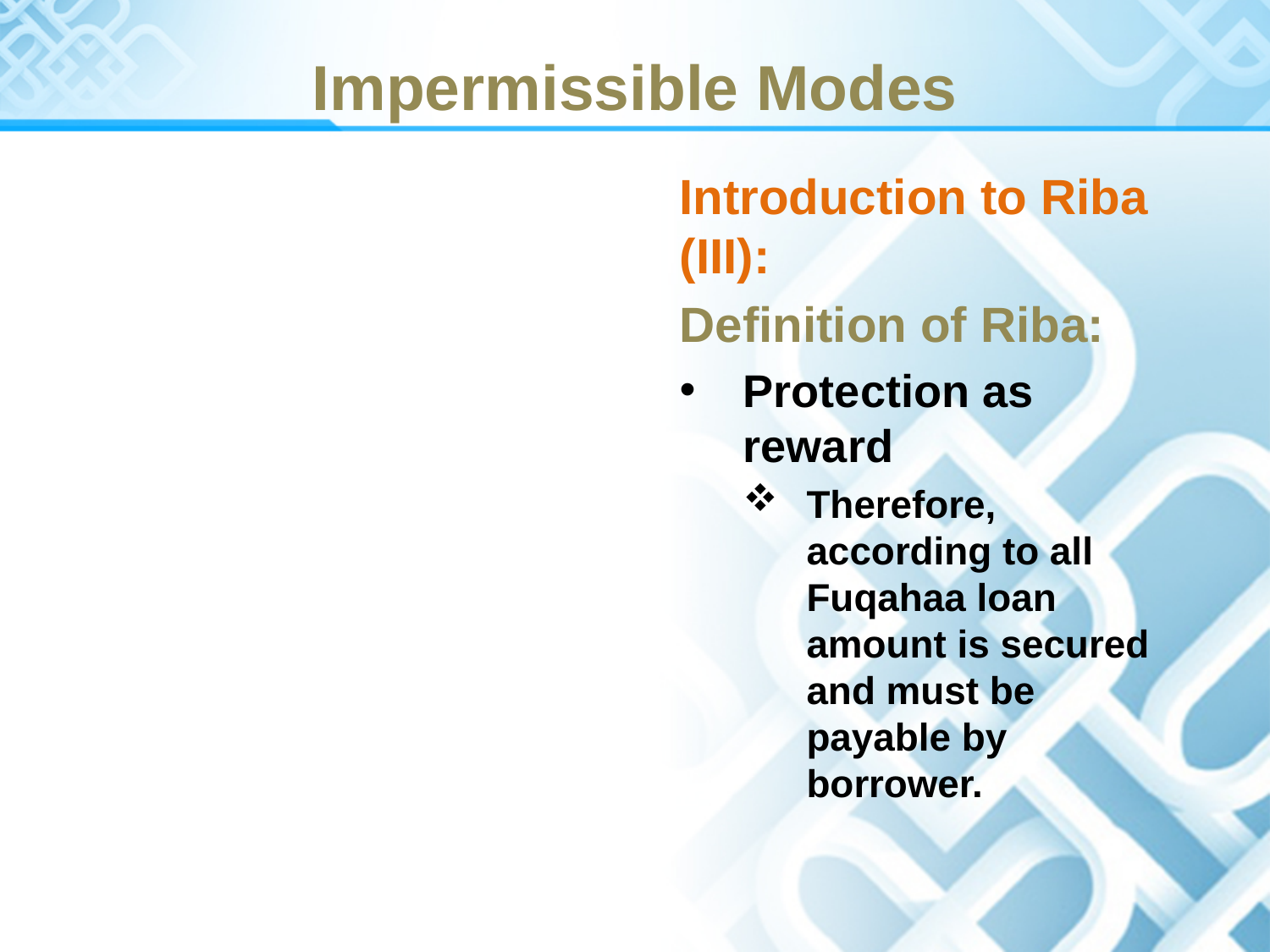

Impermissible Modes
Introduction to Riba (III):
Definition of Riba:
Protection as reward
Therefore, according to all Fuqahaa loan amount is secured and must be payable by borrower.